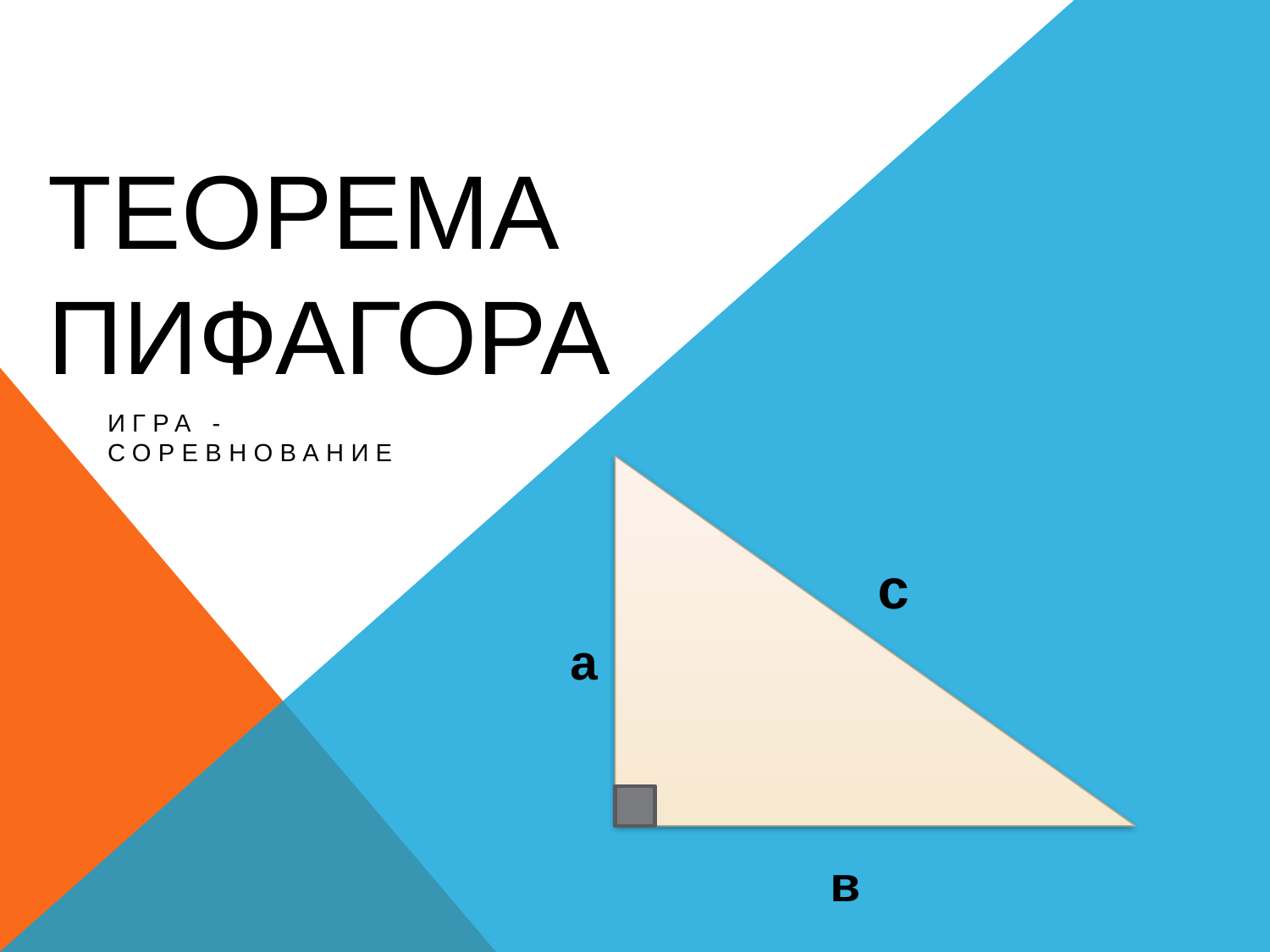

# Теорема Пифагора
Игра - соревнование

с
а

в